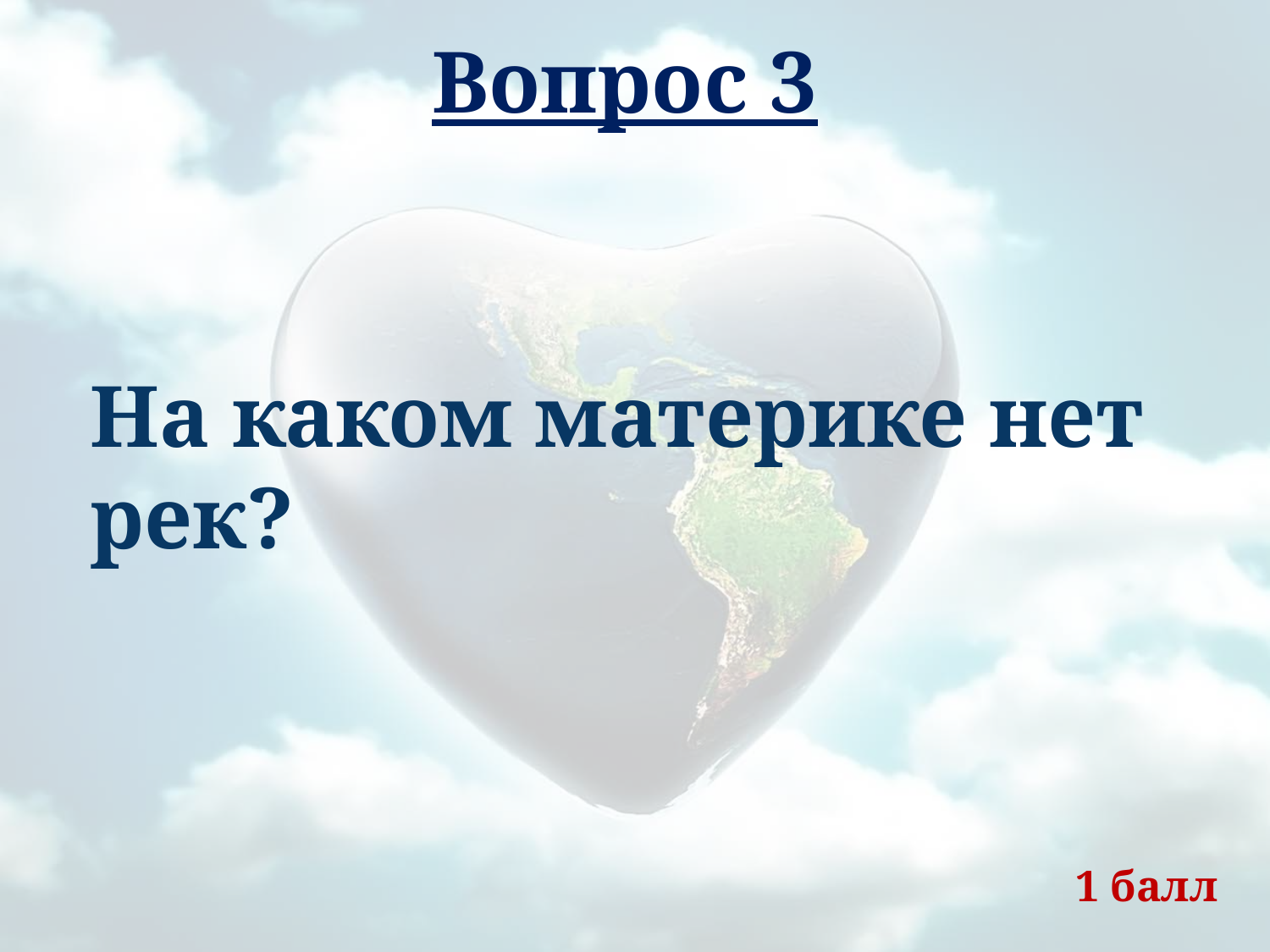

# Вопрос 3

	На каком материке нет рек?
1 балл